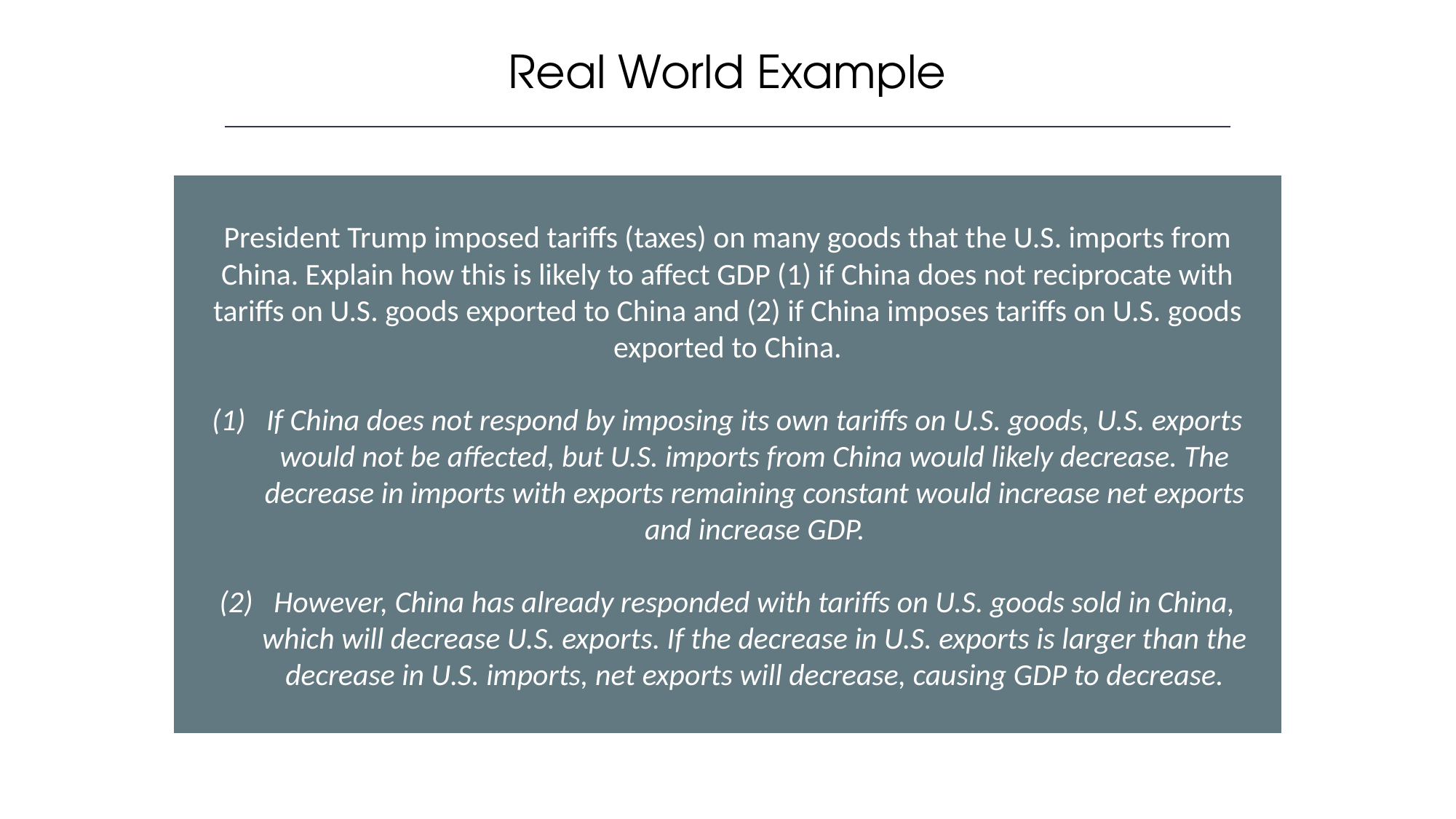

Real World Example
HAWKES LEARNING

President Trump imposed tariffs (taxes) on many goods that the U.S. imports from China. Explain how this is likely to affect GDP (1) if China does not reciprocate with tariffs on U.S. goods exported to China and (2) if China imposes tariffs on U.S. goods exported to China.

If China does not respond by imposing its own tariffs on U.S. goods, U.S. exports would not be affected, but U.S. imports from China would likely decrease. The decrease in imports with exports remaining constant would increase net exports and increase GDP.

However, China has already responded with tariffs on U.S. goods sold in China, which will decrease U.S. exports. If the decrease in U.S. exports is larger than the decrease in U.S. imports, net exports will decrease, causing GDP to decrease.